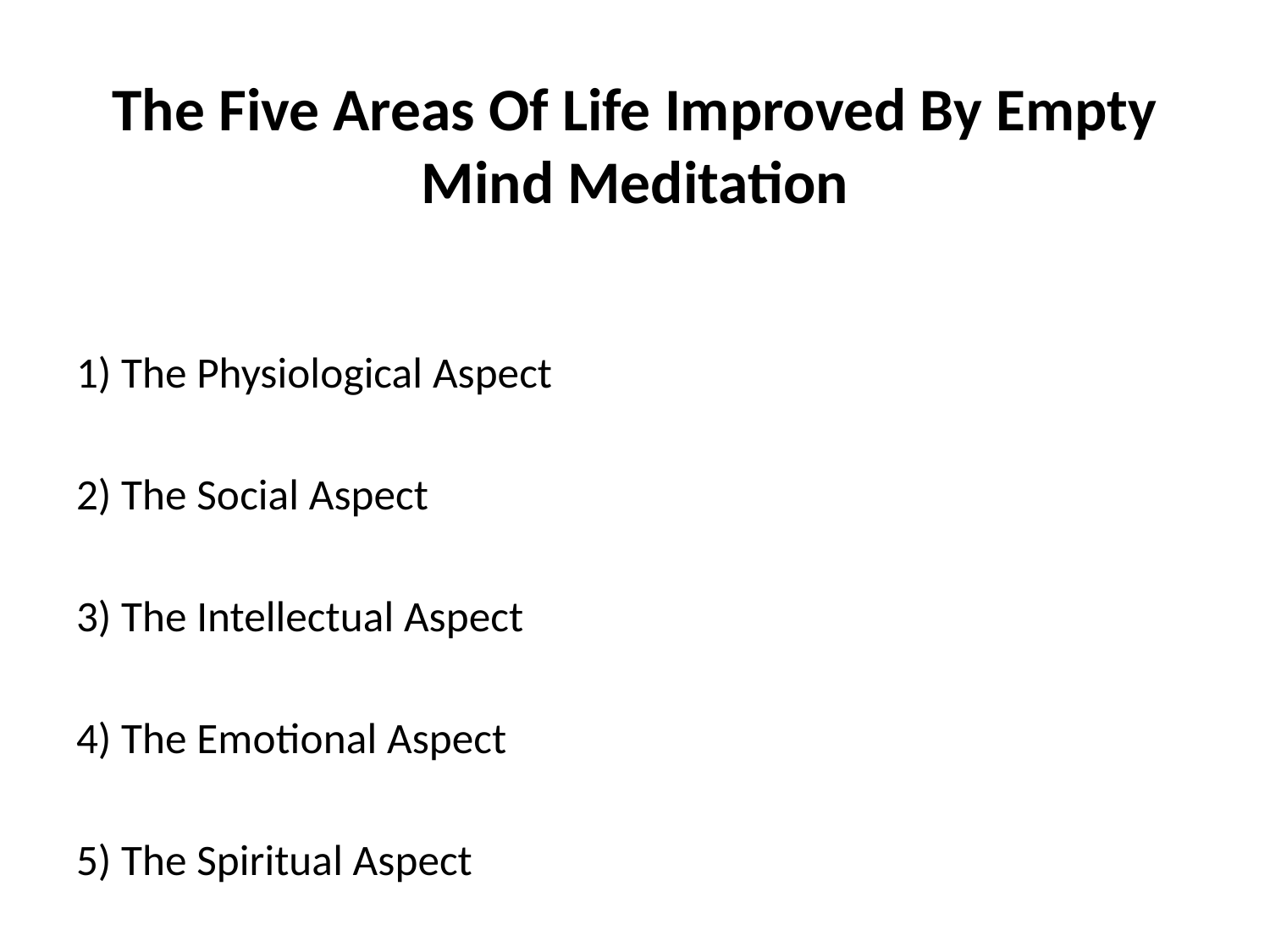

# The Five Areas Of Life Improved By Empty Mind Meditation
1) The Physiological Aspect

2) The Social Aspect

3) The Intellectual Aspect

4) The Emotional Aspect

5) The Spiritual Aspect